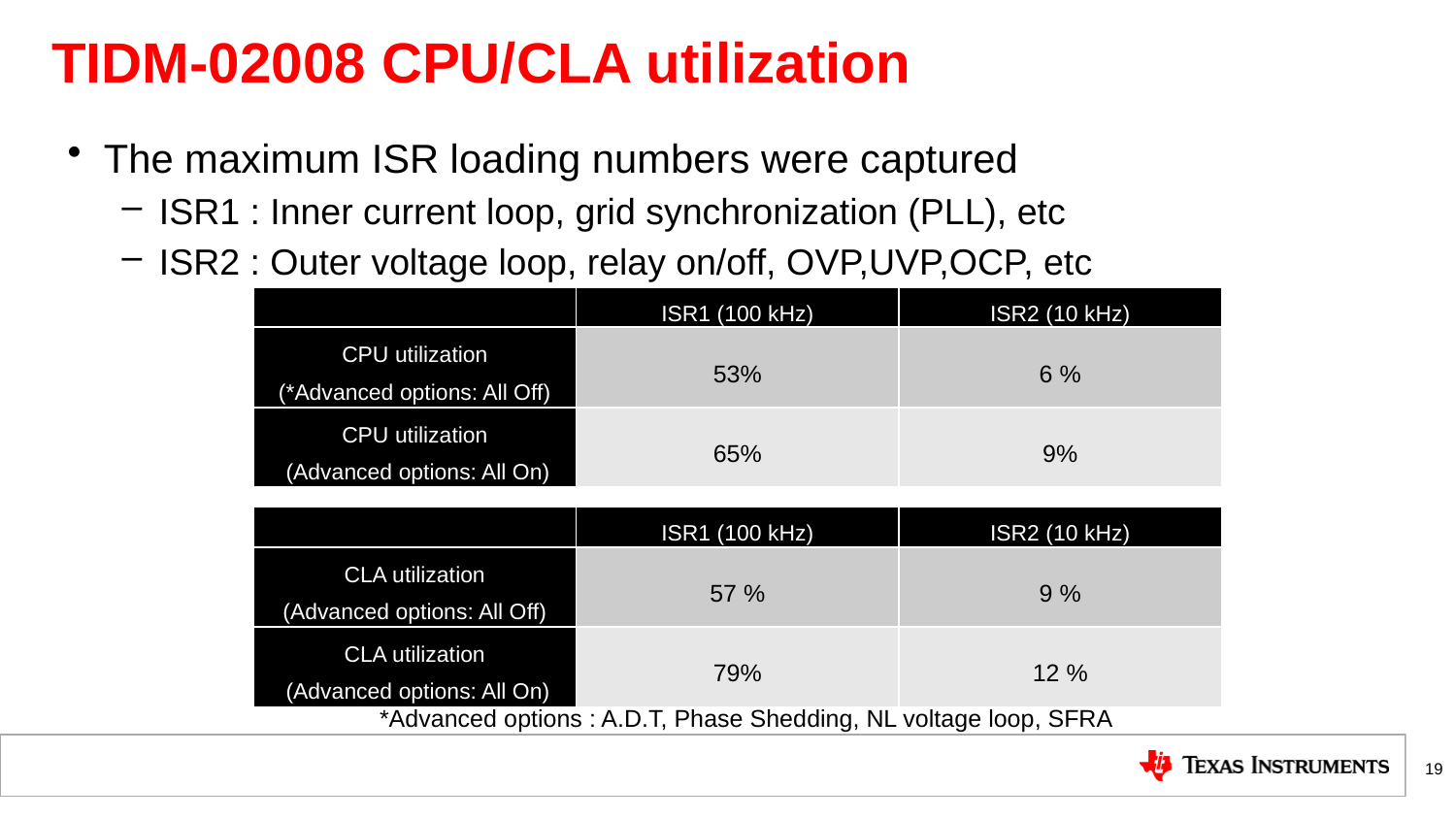

# TIDM-02008 CPU/CLA utilization
The maximum ISR loading numbers were captured
ISR1 : Inner current loop, grid synchronization (PLL), etc
ISR2 : Outer voltage loop, relay on/off, OVP,UVP,OCP, etc
|  | ISR1 (100 kHz) | ISR2 (10 kHz) |
| --- | --- | --- |
| CPU utilization (\*Advanced options: All Off) | 53% | 6 % |
| CPU utilization (Advanced options: All On) | 65% | 9% |
|  | ISR1 (100 kHz) | ISR2 (10 kHz) |
| --- | --- | --- |
| CLA utilization (Advanced options: All Off) | 57 % | 9 % |
| CLA utilization (Advanced options: All On) | 79% | 12 % |
*Advanced options : A.D.T, Phase Shedding, NL voltage loop, SFRA
19